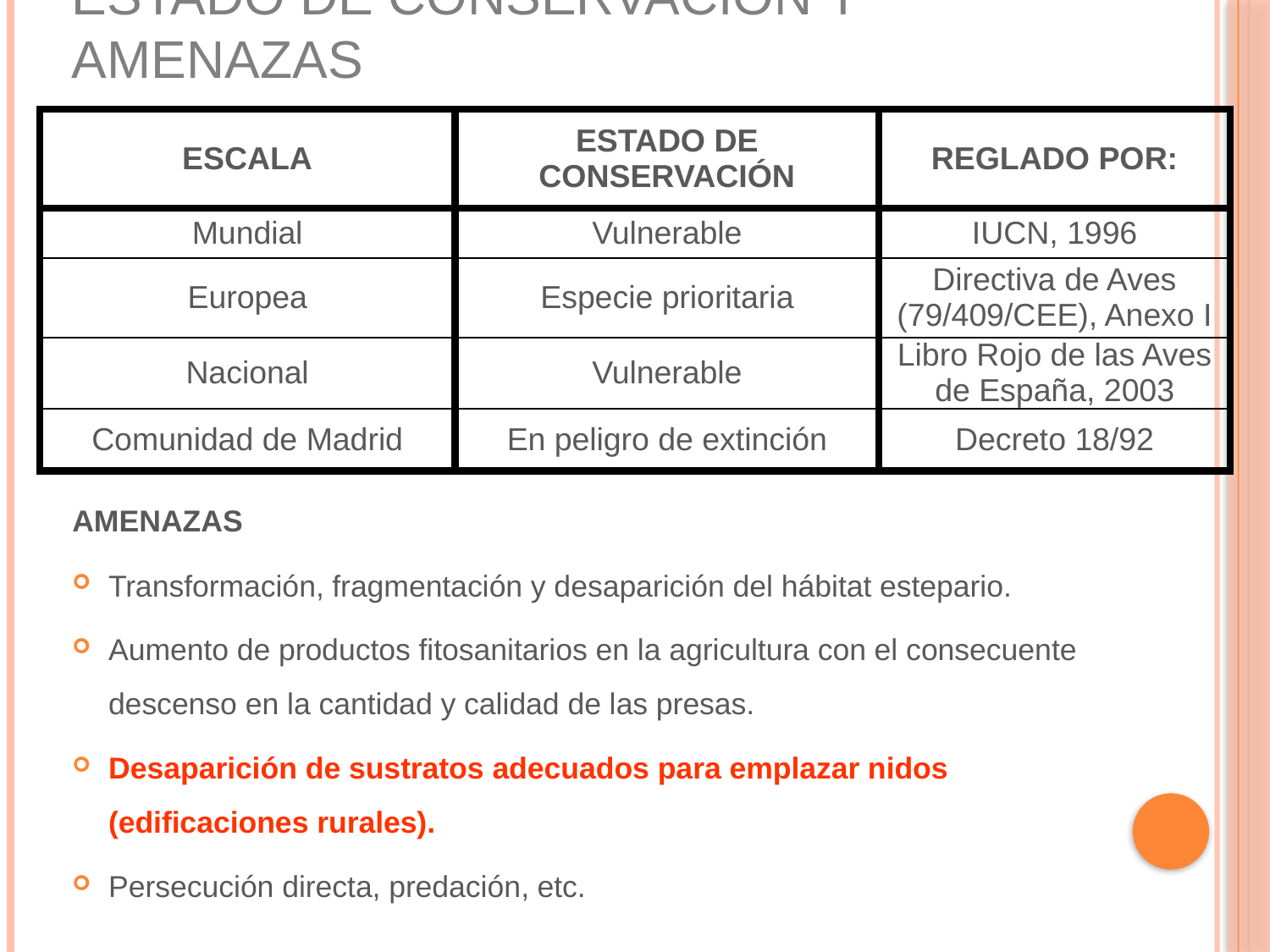

# Estado de conservación y amenazas
| ESCALA | ESTADO DE CONSERVACIÓN | REGLADO POR: |
| --- | --- | --- |
| Mundial | Vulnerable | IUCN, 1996 |
| Europea | Especie prioritaria | Directiva de Aves (79/409/CEE), Anexo I |
| Nacional | Vulnerable | Libro Rojo de las Aves de España, 2003 |
| Comunidad de Madrid | En peligro de extinción | Decreto 18/92 |
AMENAZAS
Transformación, fragmentación y desaparición del hábitat estepario.
Aumento de productos fitosanitarios en la agricultura con el consecuente descenso en la cantidad y calidad de las presas.
Desaparición de sustratos adecuados para emplazar nidos (edificaciones rurales).
Persecución directa, predación, etc.